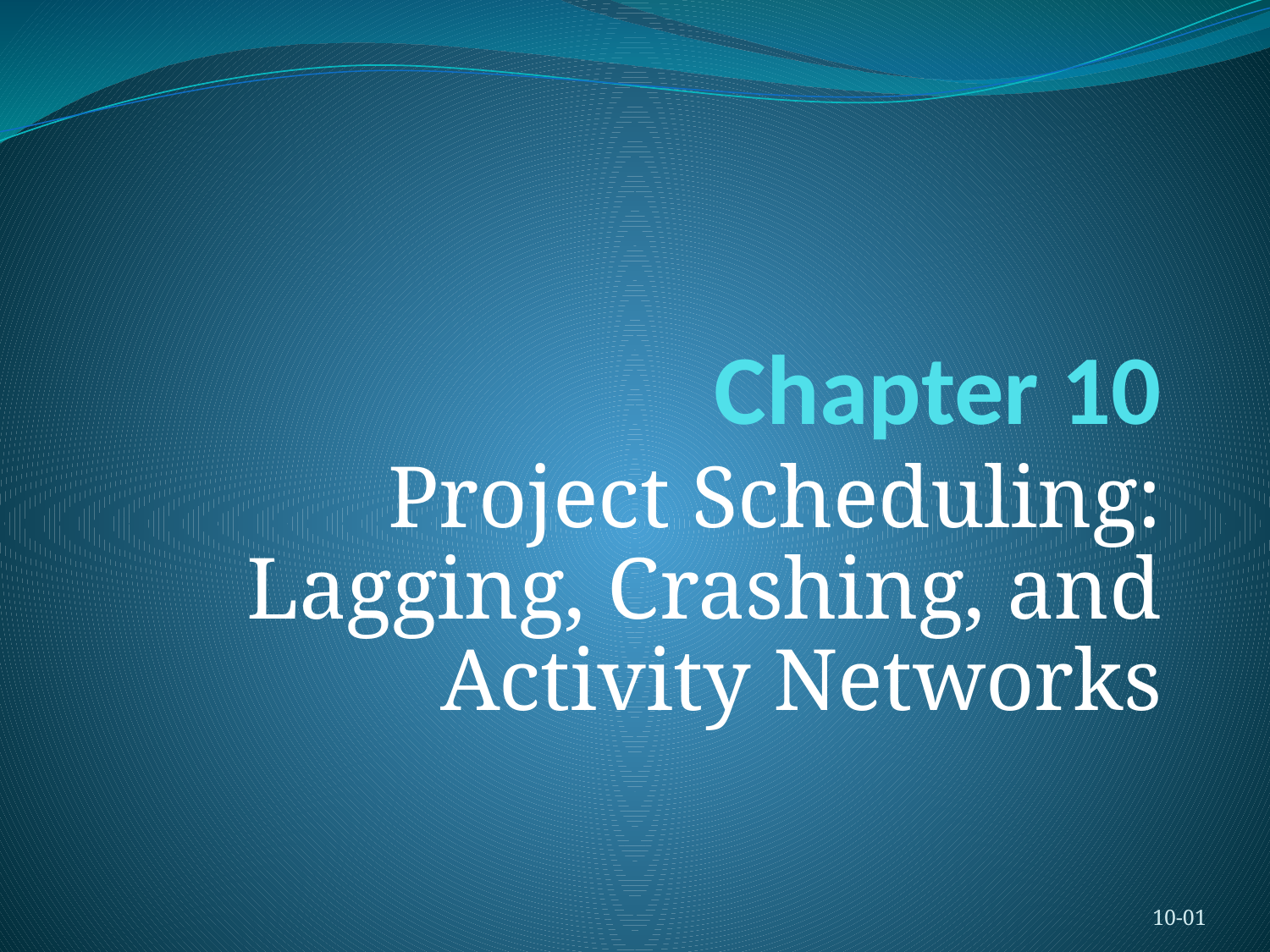

# Chapter 10
Project Scheduling: Lagging, Crashing, and Activity Networks
10-01